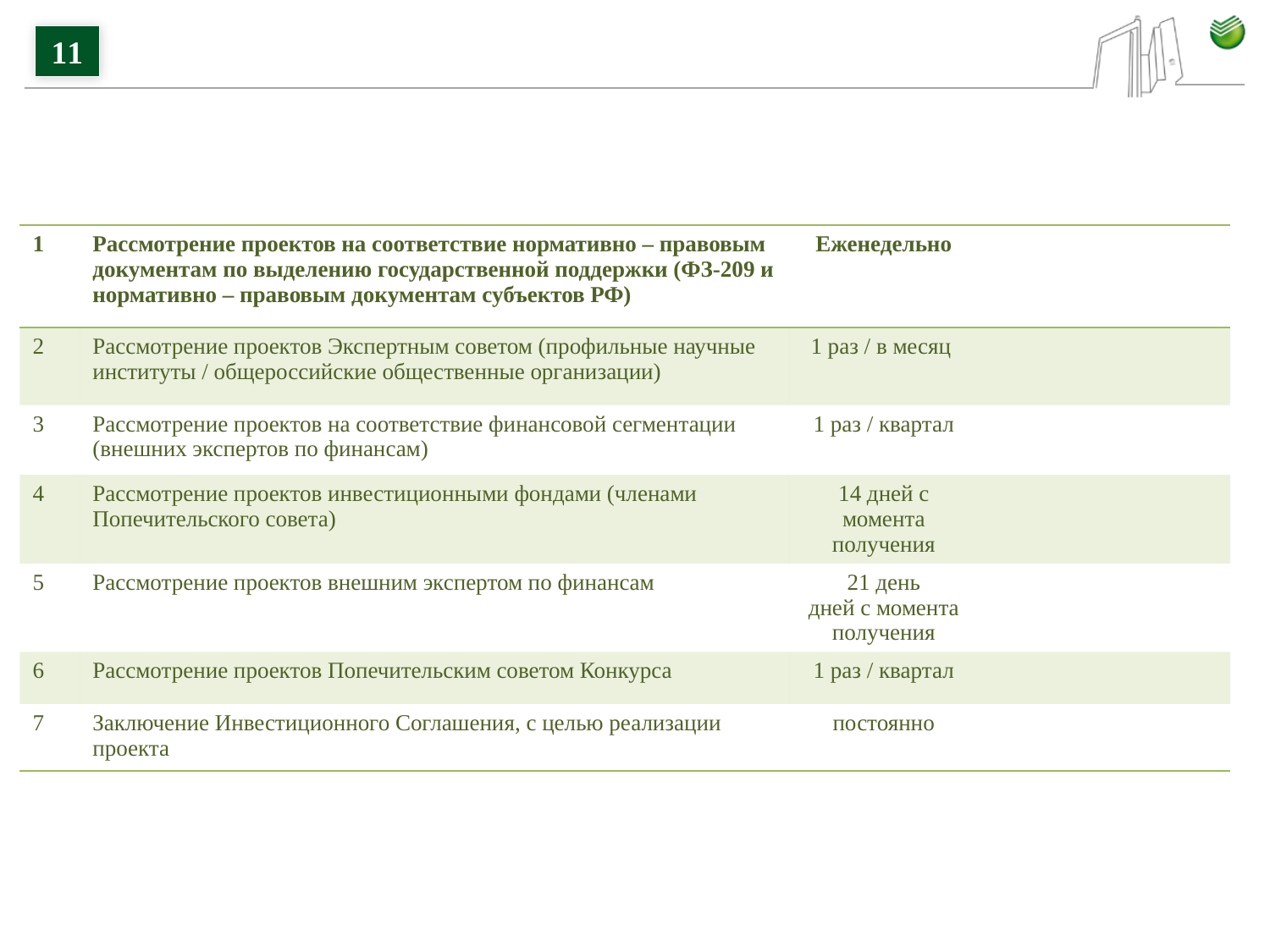

11
| 1 | Рассмотрение проектов на соответствие нормативно – правовым документам по выделению государственной поддержки (ФЗ-209 и нормативно – правовым документам субъектов РФ) | Еженедельно |  |
| --- | --- | --- | --- |
| 2 | Рассмотрение проектов Экспертным советом (профильные научные институты / общероссийские общественные организации) | 1 раз / в месяц |  |
| 3 | Рассмотрение проектов на соответствие финансовой сегментации (внешних экспертов по финансам) | 1 раз / квартал |  |
| 4 | Рассмотрение проектов инвестиционными фондами (членами Попечительского совета) | 14 дней с момента получения |  |
| 5 | Рассмотрение проектов внешним экспертом по финансам | 21 день дней с момента получения |  |
| 6 | Рассмотрение проектов Попечительским советом Конкурса | 1 раз / квартал |  |
| 7 | Заключение Инвестиционного Соглашения, с целью реализации проекта | постоянно |  |